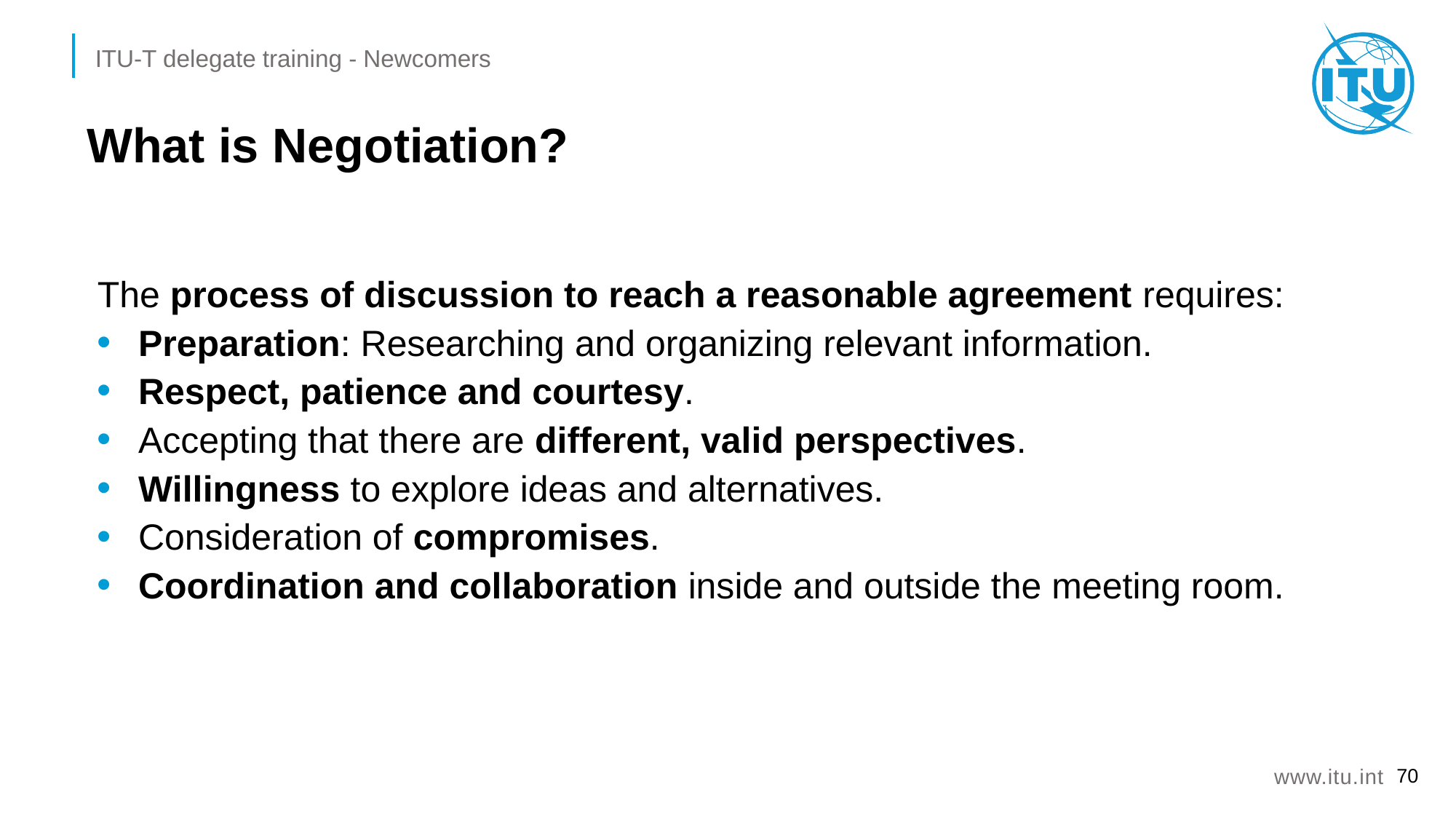

# What is Negotiation?
The process of discussion to reach a reasonable agreement requires:
Preparation: Researching and organizing relevant information.
Respect, patience and courtesy.
Accepting that there are different, valid perspectives.
Willingness to explore ideas and alternatives.
Consideration of compromises.
Coordination and collaboration inside and outside the meeting room.